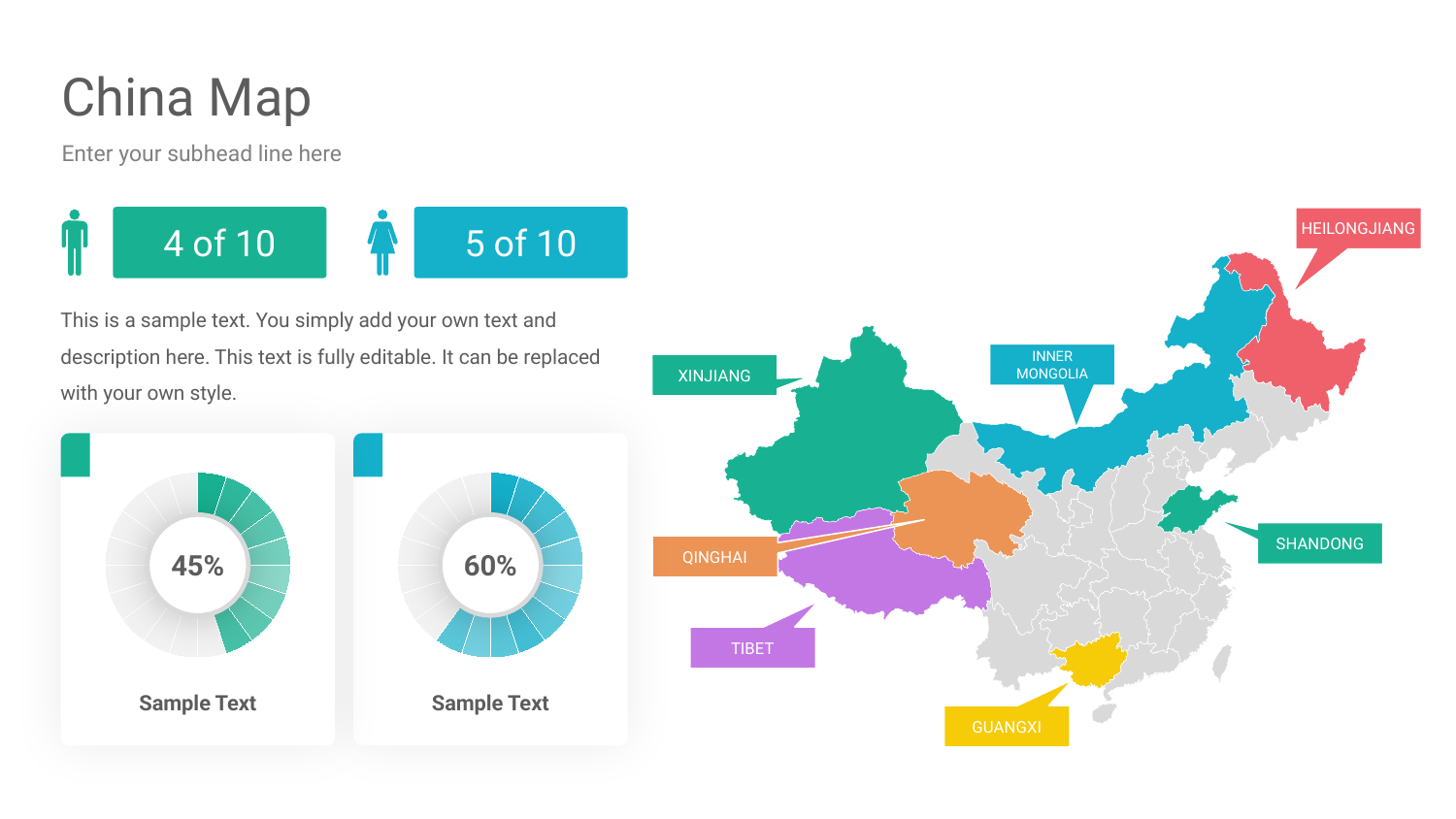

# China Map
Enter your subhead line here
4 of 10
5 of 10

HEILONGJIANG

This is a sample text. You simply add your own text and description here. This text is fully editable. It can be replaced with your own style.

INNER
MONGOLIA

XINJIANG

45%

60%

SHANDONG

QINGHAI

TIBET
Sample Text
Sample Text

GUANGXI